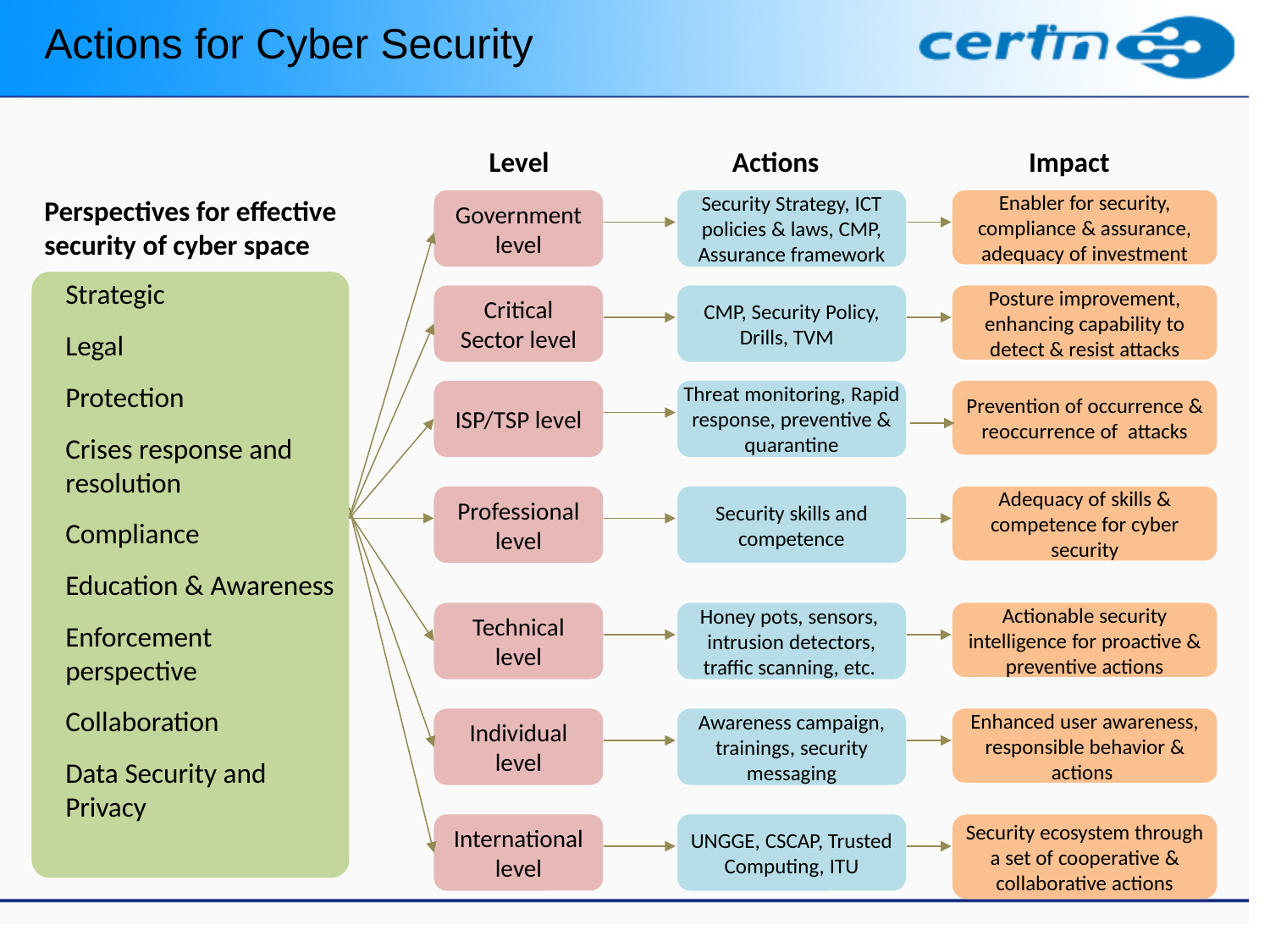

Actions for Cyber Security
Level
Actions
Impact
Perspectives for effective security of cyber space
Government level
Security Strategy, ICT policies & laws, CMP, Assurance framework
Enabler for security, compliance & assurance, adequacy of investment
Strategic
Legal
Protection
Crises response and resolution
Compliance
Education & Awareness
Enforcement perspective
Collaboration
Data Security and Privacy

Critical Sector level
CMP, Security Policy, Drills, TVM
Posture improvement, enhancing capability to detect & resist attacks
ISP/TSP level
Threat monitoring, Rapid response, preventive & quarantine
Prevention of occurrence & reoccurrence of  attacks
Professional level
Security skills and competence
Adequacy of skills & competence for cyber security
Technical level
Honey pots, sensors,  intrusion detectors, traffic scanning, etc.
Actionable security intelligence for proactive & preventive actions
Individual level
Awareness campaign, trainings, security messaging
Enhanced user awareness, responsible behavior & actions
International level
UNGGE, CSCAP, Trusted Computing, ITU
Security ecosystem through a set of cooperative & collaborative actions